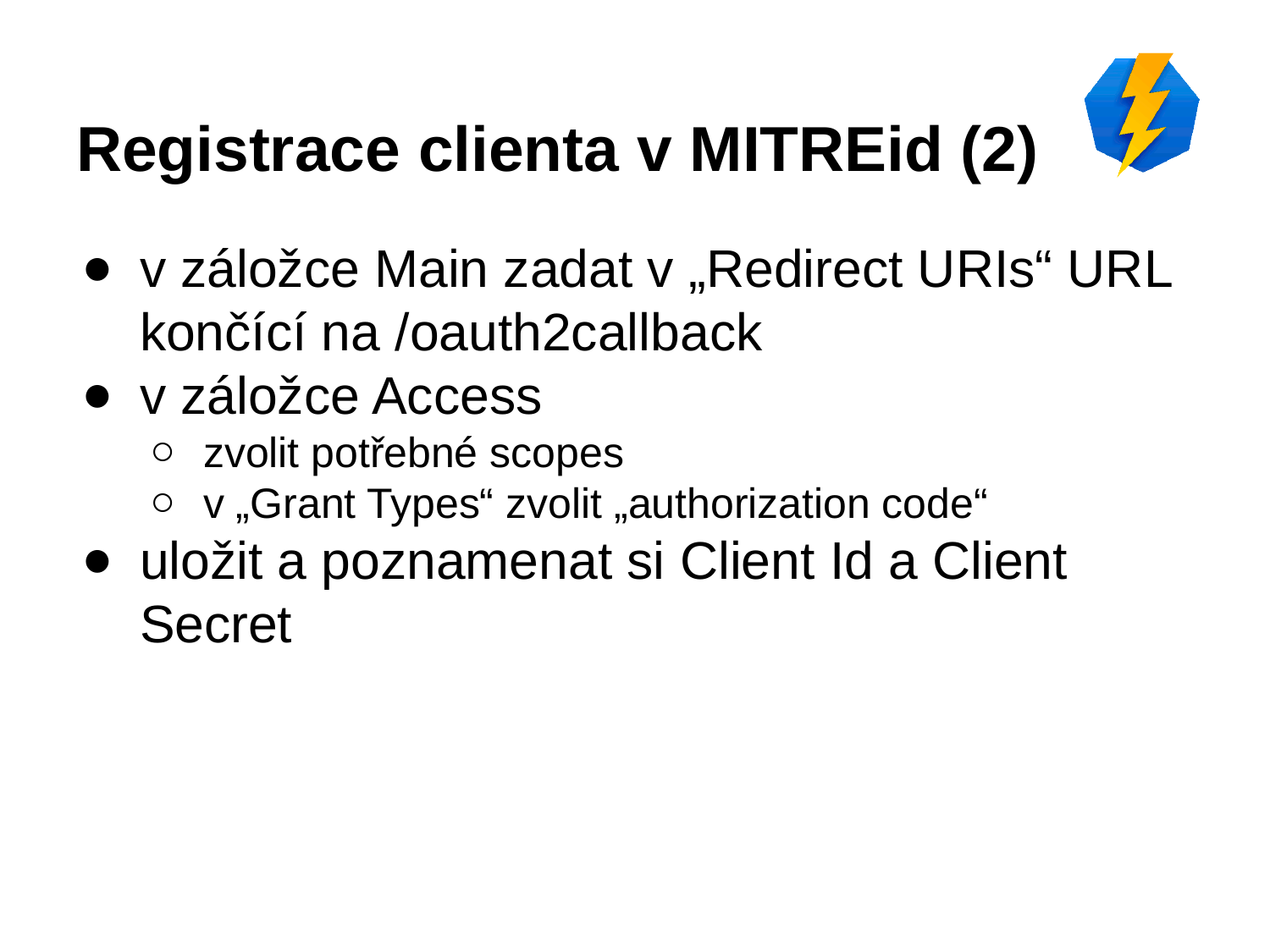

# Registrace clienta v MITREid (2)
v záložce Main zadat v „Redirect URIs“ URL končící na /oauth2callback
v záložce Access
zvolit potřebné scopes
v „Grant Types“ zvolit „authorization code“
uložit a poznamenat si Client Id a Client Secret